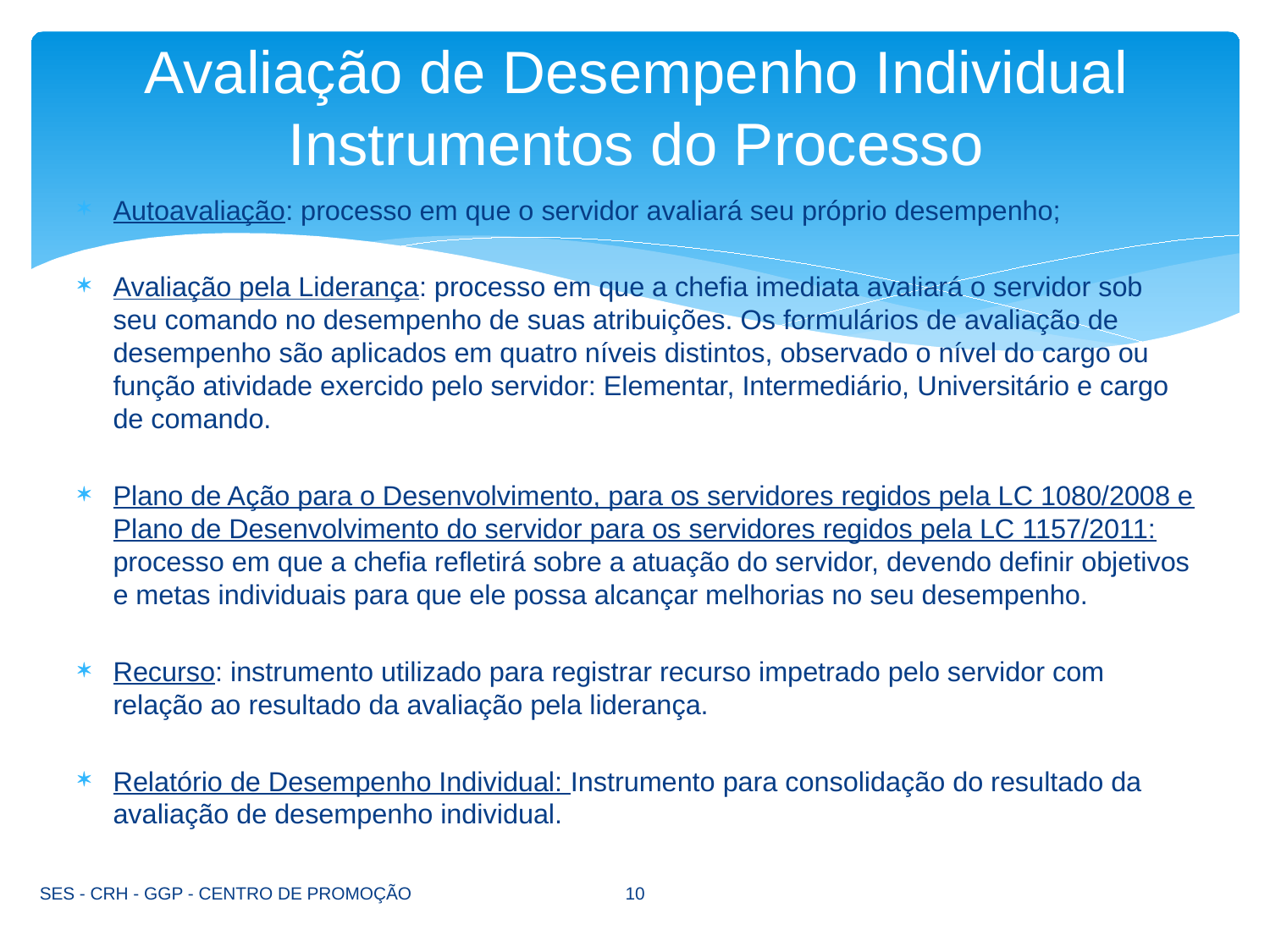

# Avaliação de Desempenho Individual Instrumentos do Processo
Autoavaliação: processo em que o servidor avaliará seu próprio desempenho;

Avaliação pela Liderança: processo em que a chefia imediata avaliará o servidor sob seu comando no desempenho de suas atribuições. Os formulários de avaliação de desempenho são aplicados em quatro níveis distintos, observado o nível do cargo ou função atividade exercido pelo servidor: Elementar, Intermediário, Universitário e cargo de comando.

Plano de Ação para o Desenvolvimento, para os servidores regidos pela LC 1080/2008 e Plano de Desenvolvimento do servidor para os servidores regidos pela LC 1157/2011: processo em que a chefia refletirá sobre a atuação do servidor, devendo definir objetivos e metas individuais para que ele possa alcançar melhorias no seu desempenho.

Recurso: instrumento utilizado para registrar recurso impetrado pelo servidor com relação ao resultado da avaliação pela liderança.

Relatório de Desempenho Individual: Instrumento para consolidação do resultado da avaliação de desempenho individual.
10
SES - CRH - GGP - CENTRO DE PROMOÇÃO